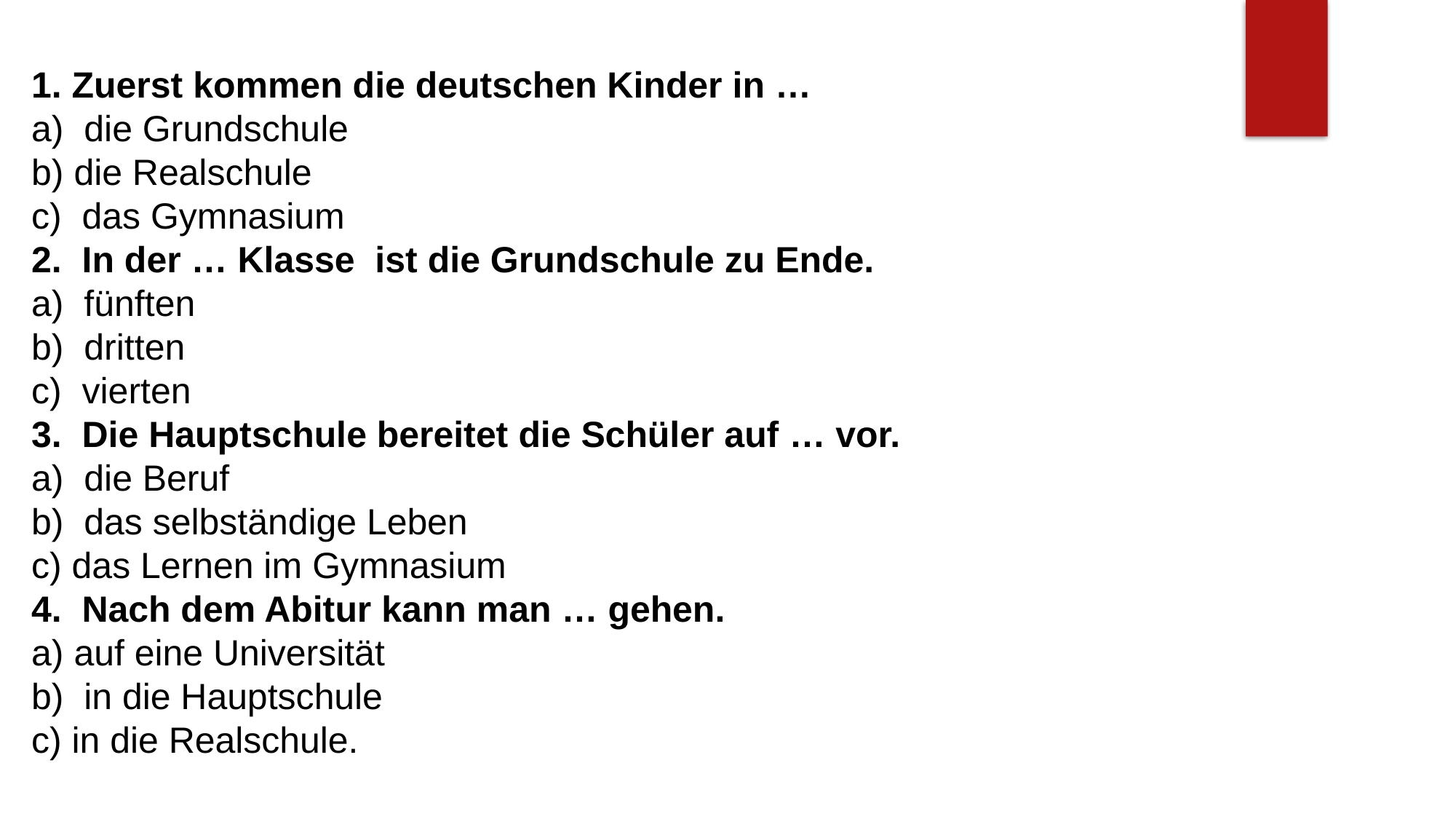

1. Zuerst kommen die deutschen Kinder in …
a)  die Grundschule
b) die Realschule
c)  das Gymnasium
2.  In der … Klasse  ist die Grundschule zu Ende.
a)  fünften
b)  dritten
c)  vierten
3.  Die Hauptschule bereitet die Schüler auf … vor.
a)  die Beruf
b)  das selbständige Leben
c) das Lernen im Gymnasium
4.  Nach dem Abitur kann man … gehen.
a) auf eine Universität
b)  in die Hauptschule
c) in die Realschule.